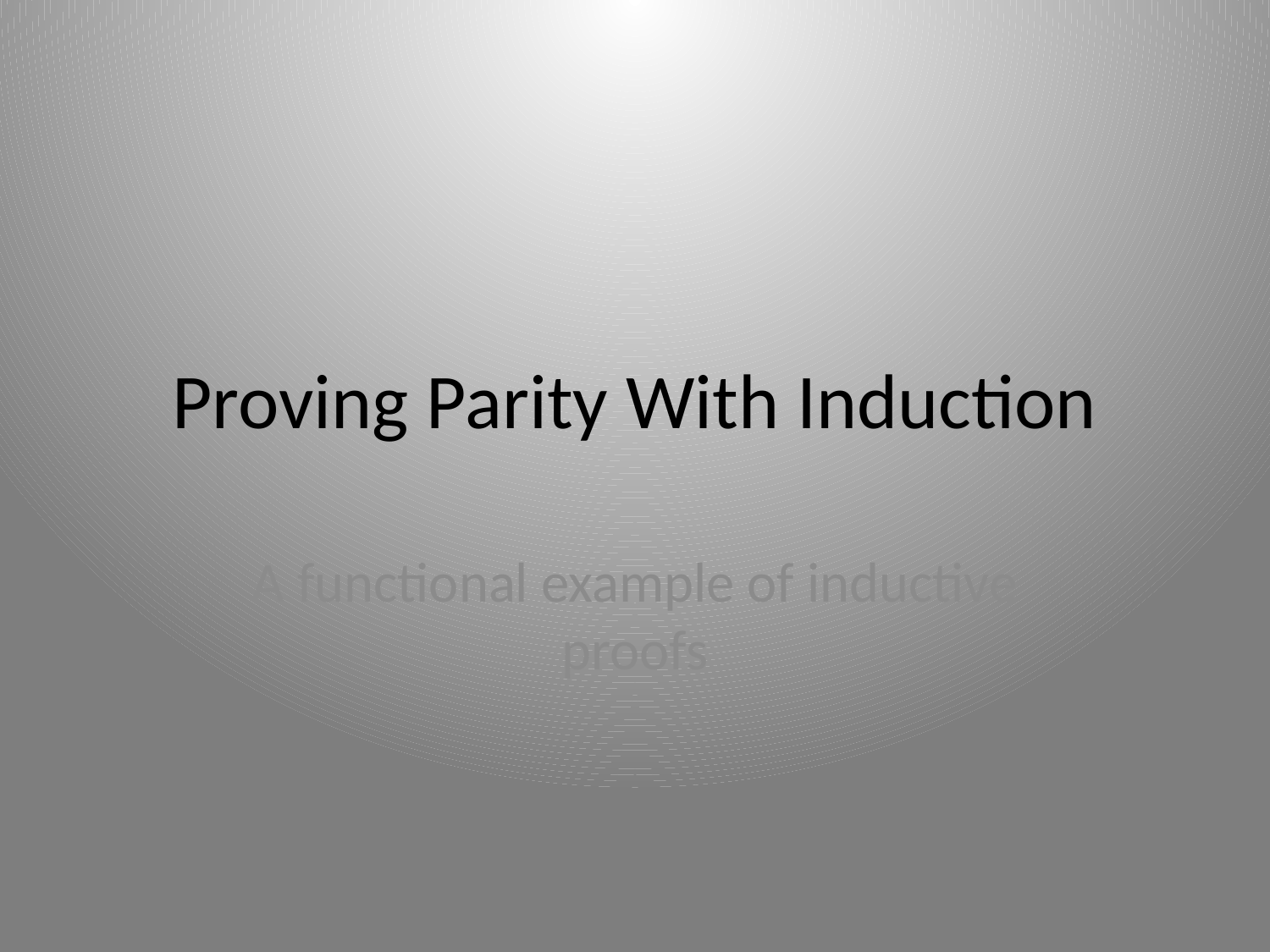

# Proving Parity With Induction
A functional example of inductive proofs